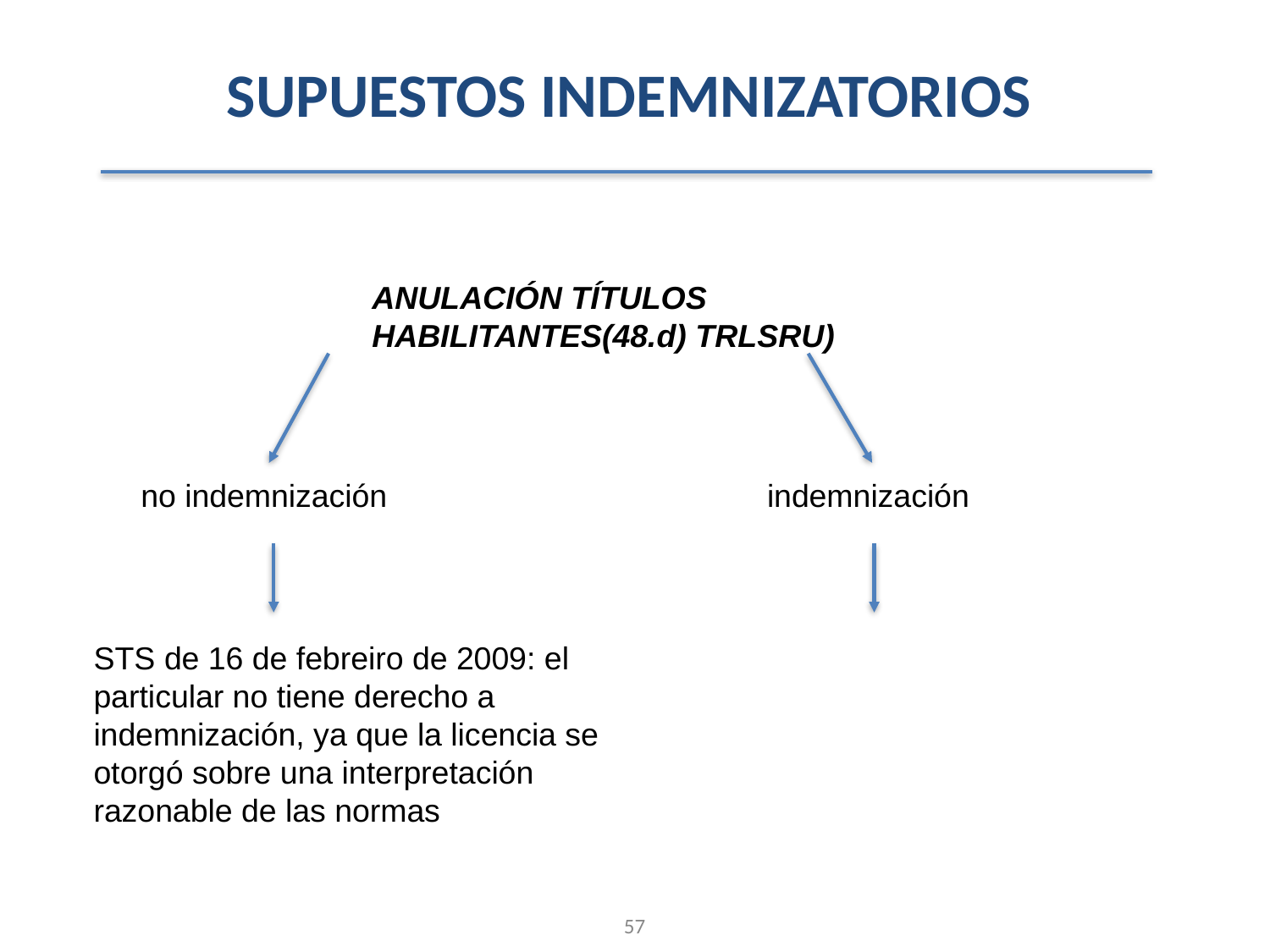

SUPUESTOS INDEMNIZATORIOS

ANULACIÓN TÍTULOS HABILITANTES(48.d) TRLSRU)

no indemnización
 indemnización

STS de 16 de febreiro de 2009: el particular no tiene derecho a indemnización, ya que la licencia se otorgó sobre una interpretación razonable de las normas
57